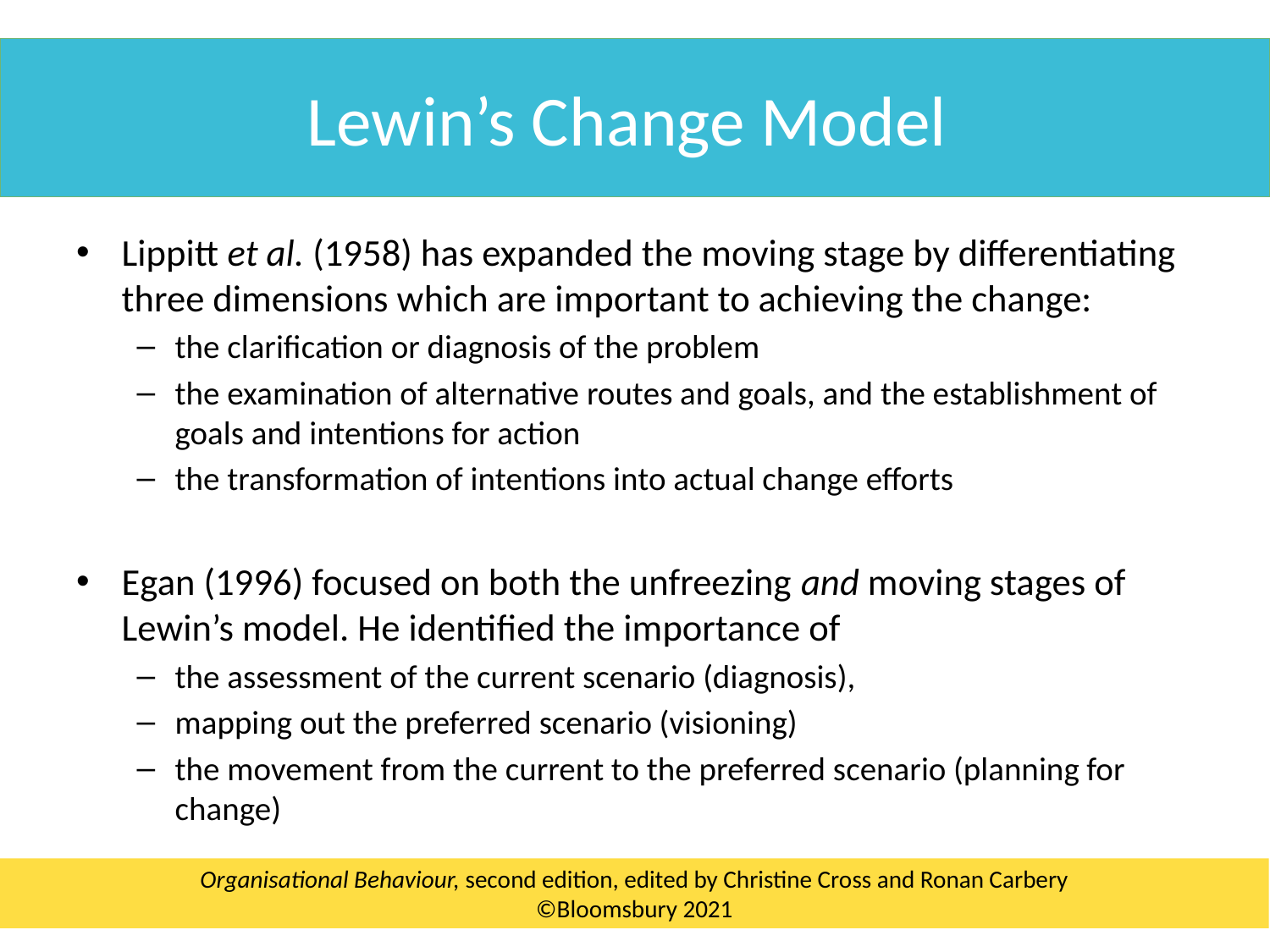

Lewin’s Change Model
Lippitt et al. (1958) has expanded the moving stage by differentiating three dimensions which are important to achieving the change:
the clarification or diagnosis of the problem
the examination of alternative routes and goals, and the establishment of goals and intentions for action
the transformation of intentions into actual change efforts

Egan (1996) focused on both the unfreezing and moving stages of Lewin’s model. He identified the importance of
the assessment of the current scenario (diagnosis),
mapping out the preferred scenario (visioning)
the movement from the current to the preferred scenario (planning for change)